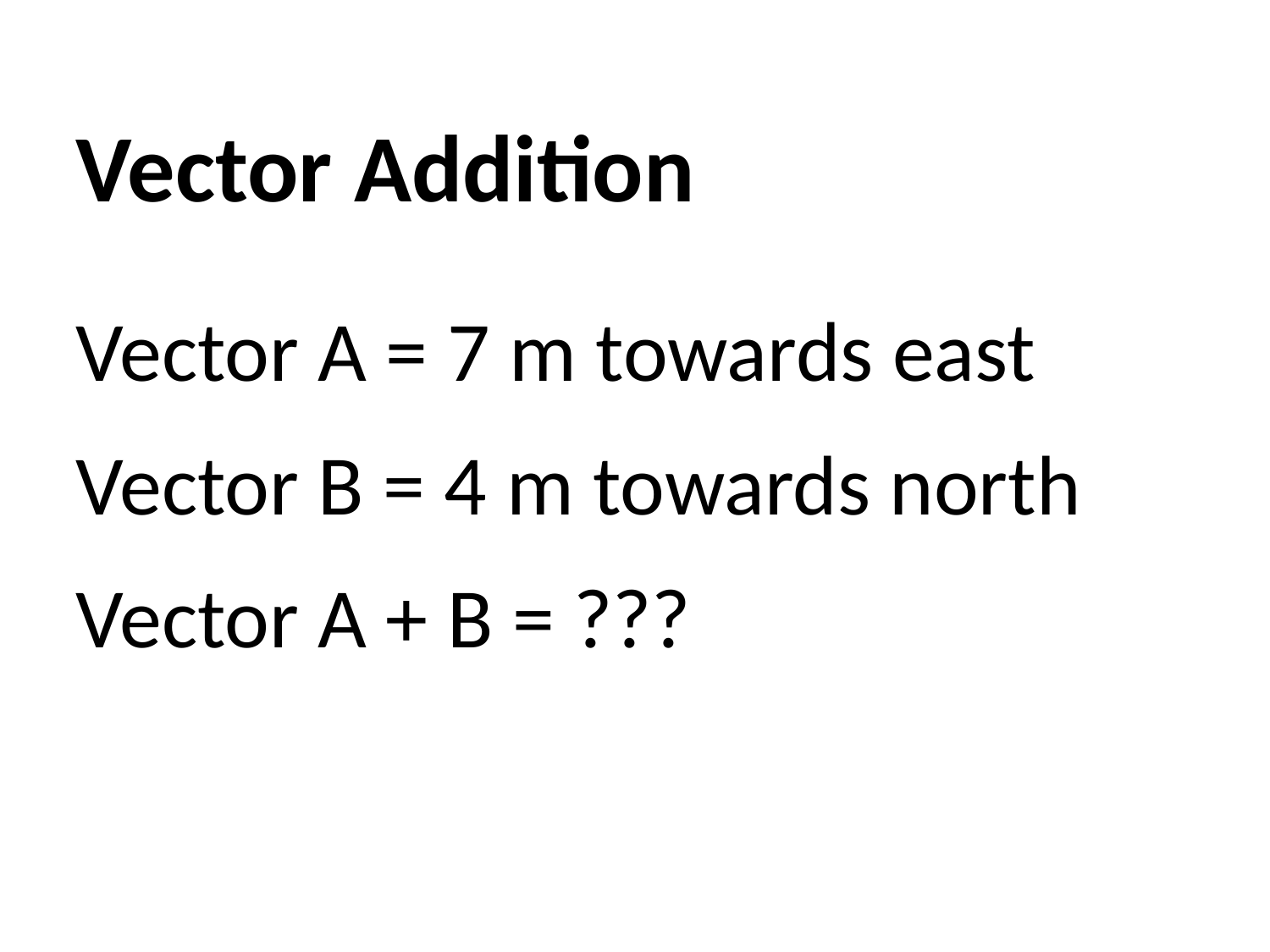

Vector Addition

Vector A = 7 m towards east
Vector B = 4 m towards north
Vector A + B = ???